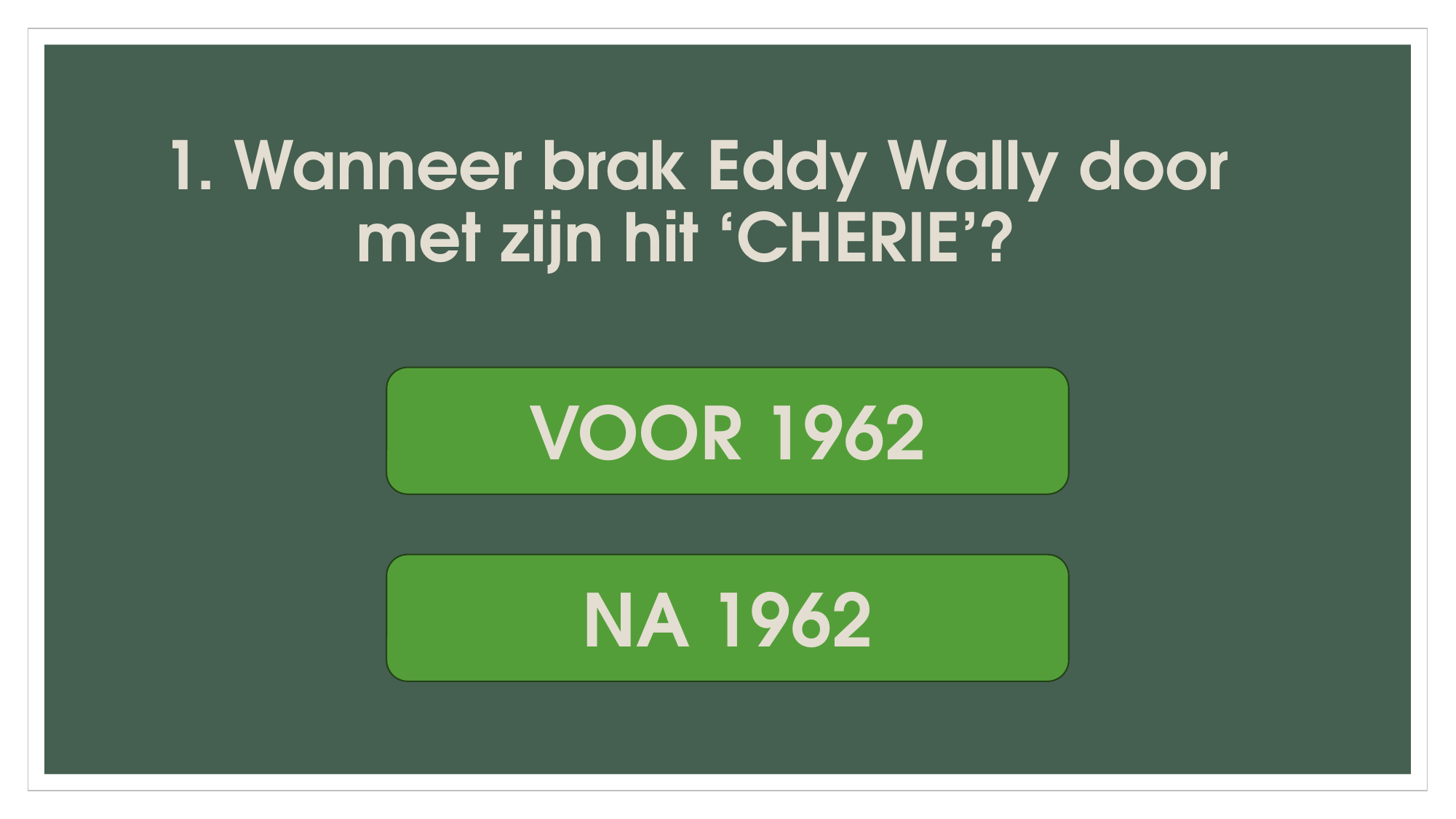

1. Wanneer brak Eddy Wally door met zijn hit ‘CHERIE’?
VOOR 1962
NA 1962